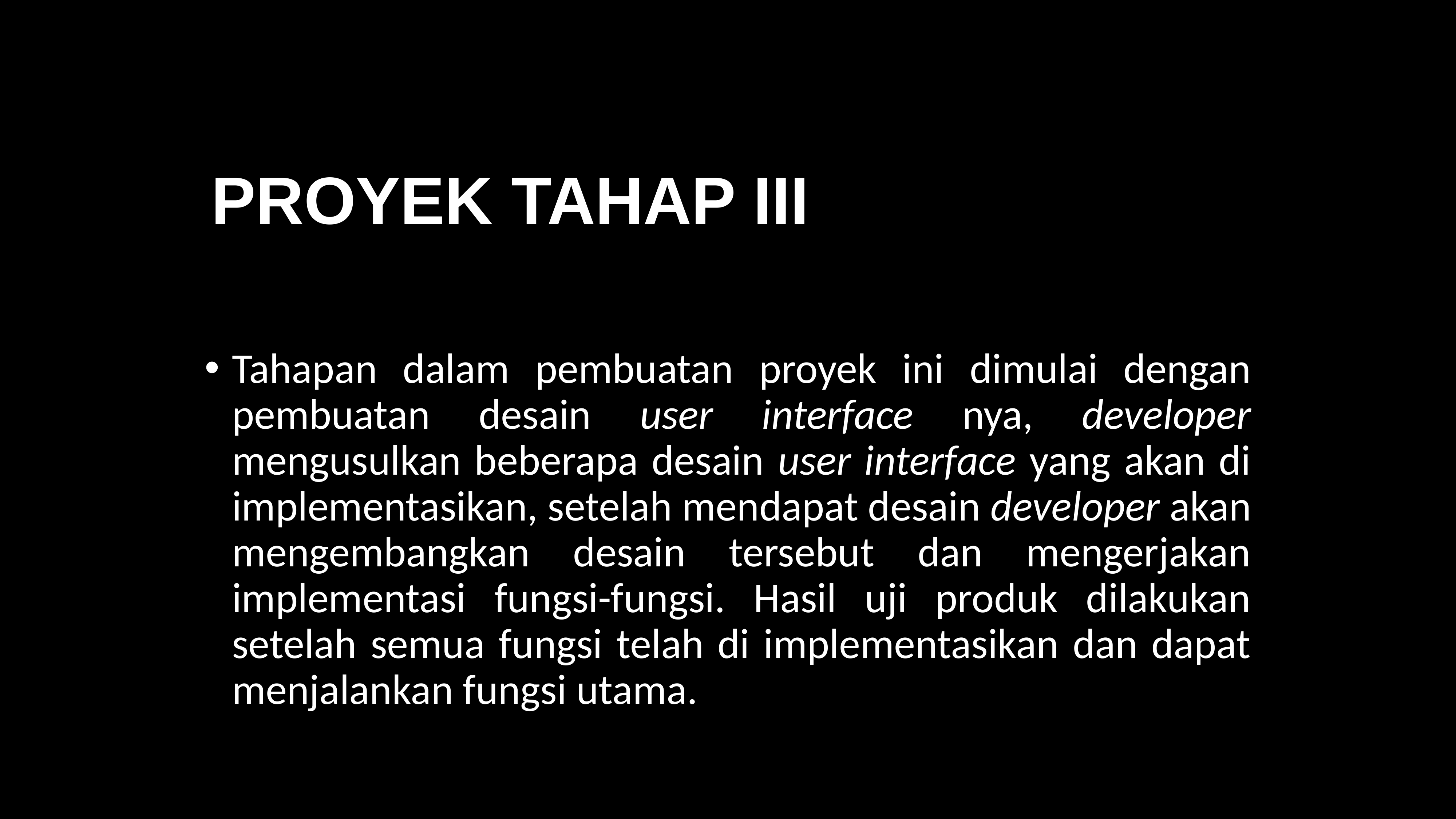

# PROYEK TAHAP III

Tahapan dalam pembuatan proyek ini dimulai dengan pembuatan desain user interface nya, developer mengusulkan beberapa desain user interface yang akan di implementasikan, setelah mendapat desain developer akan mengembangkan desain tersebut dan mengerjakan implementasi fungsi-fungsi. Hasil uji produk dilakukan setelah semua fungsi telah di implementasikan dan dapat menjalankan fungsi utama.